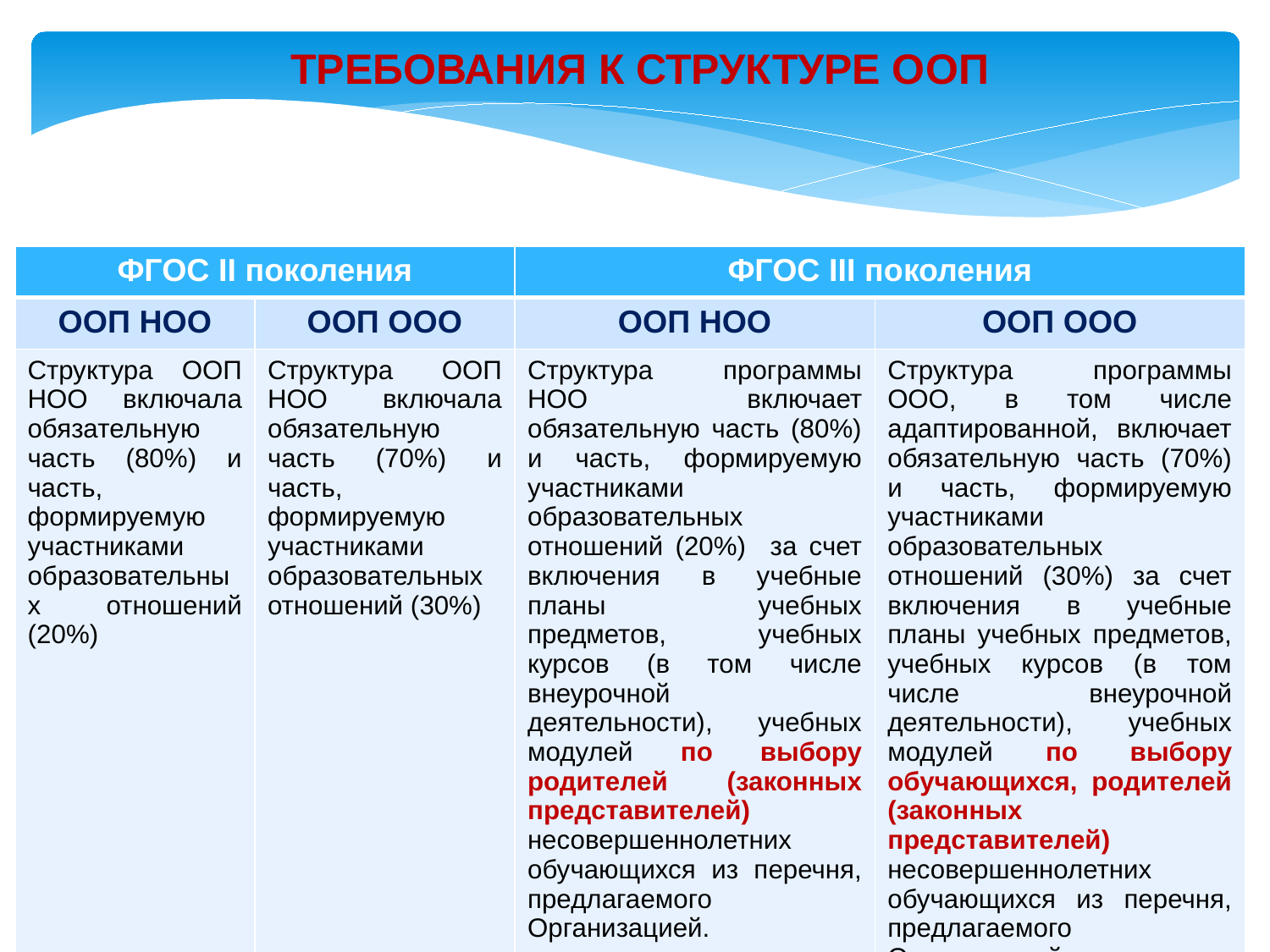

ТРЕБОВАНИЯ К СТРУКТУРЕ ООП
| ФГОС II поколения |  | ФГОС III поколения |  |
| --- | --- | --- | --- |
| ООП НОО | ООП ООО | ООП НОО | ООП ООО |
| Структура ООП НОО включала обязательную часть (80%) и часть, формируемую участниками образовательных отношений (20%) | Структура ООП НОО включала обязательную часть (70%) и часть, формируемую участниками образовательных отношений (30%) | Структура программы НОО включает обязательную часть (80%) и часть, формируемую участниками образовательных отношений (20%) за счет включения в учебные планы учебных предметов, учебных курсов (в том числе внеурочной деятельности), учебных модулей по выбору родителей (законных представителей) несовершеннолетних обучающихся из перечня, предлагаемого Организацией. | Структура программы ООО, в том числе адаптированной, включает обязательную часть (70%) и часть, формируемую участниками образовательных отношений (30%) за счет включения в учебные планы учебных предметов, учебных курсов (в том числе внеурочной деятельности), учебных модулей по выбору обучающихся, родителей (законных представителей) несовершеннолетних обучающихся из перечня, предлагаемого Организацией. |